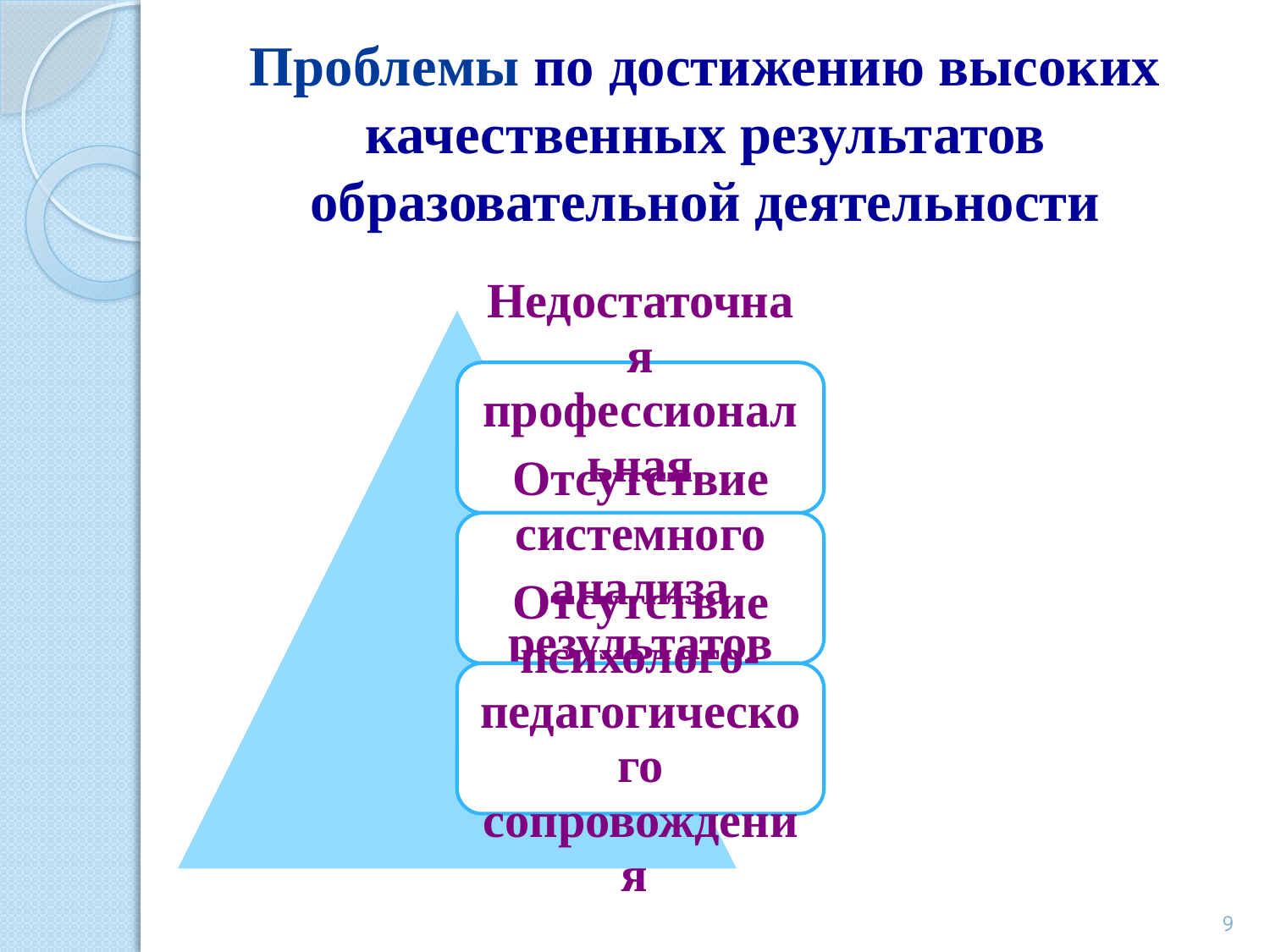

Проблемы по достижению высоких качественных результатов образовательной деятельности

9